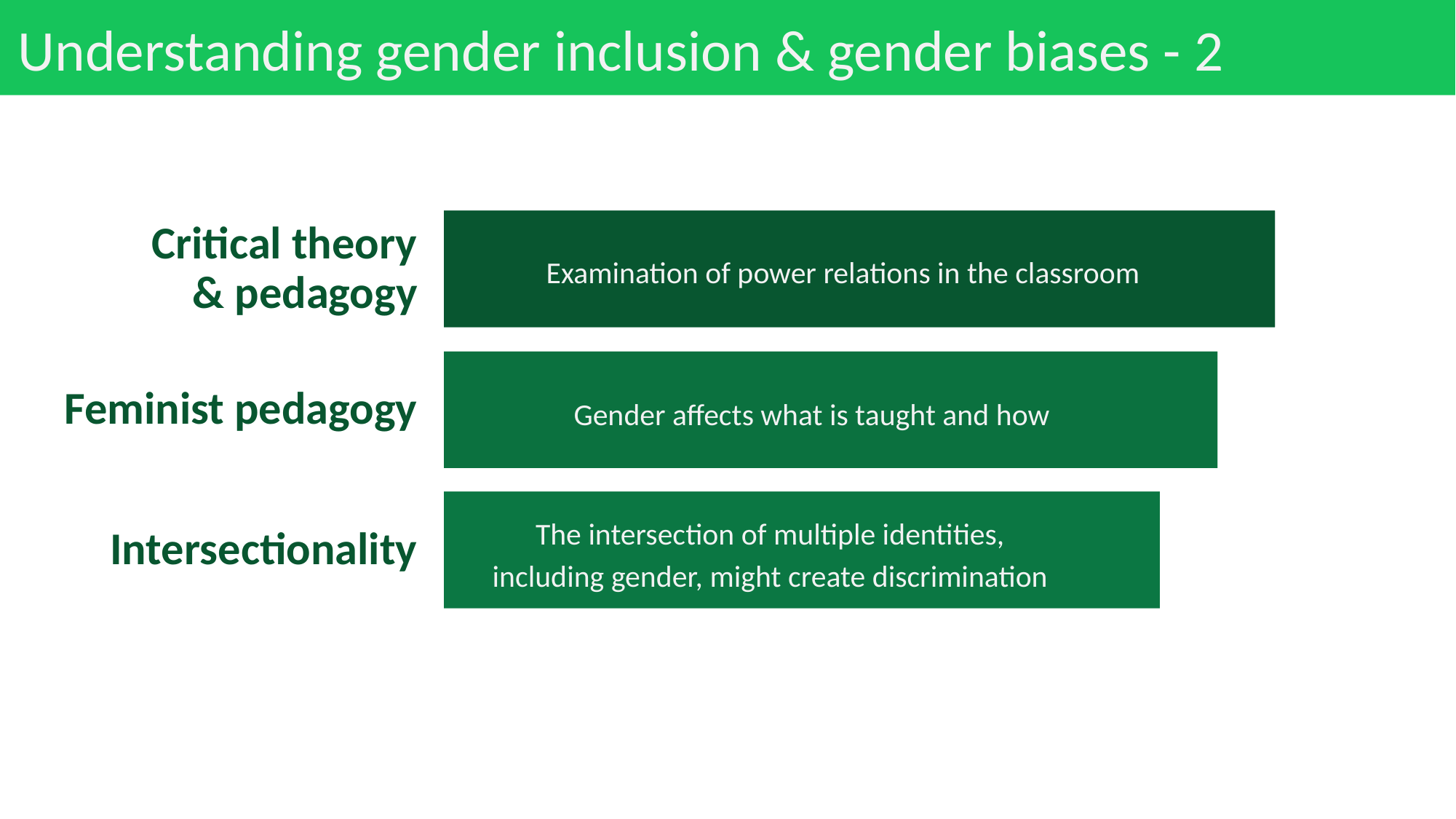

# Understanding gender inclusion & gender biases - 2

Critical theory & pedagogy
Lorem ipsum dolor sit amet, consectetur adipiscing elit. Duis sit amet odio vel purus bibendum luctus.

Examination of power relations in the classroom

Feminist pedagogy
Lorem ipsum dolor sit amet, consectetur adipiscing elit. Duis sit amet odio vel purus bibendum luctus.

Gender affects what is taught and how

Intersectionality
Lorem ipsum dolor sit amet, consectetur adipiscing elit. Duis sit amet odio vel purus bibendum luctus.

The intersection of multiple identities, including gender, might create discrimination